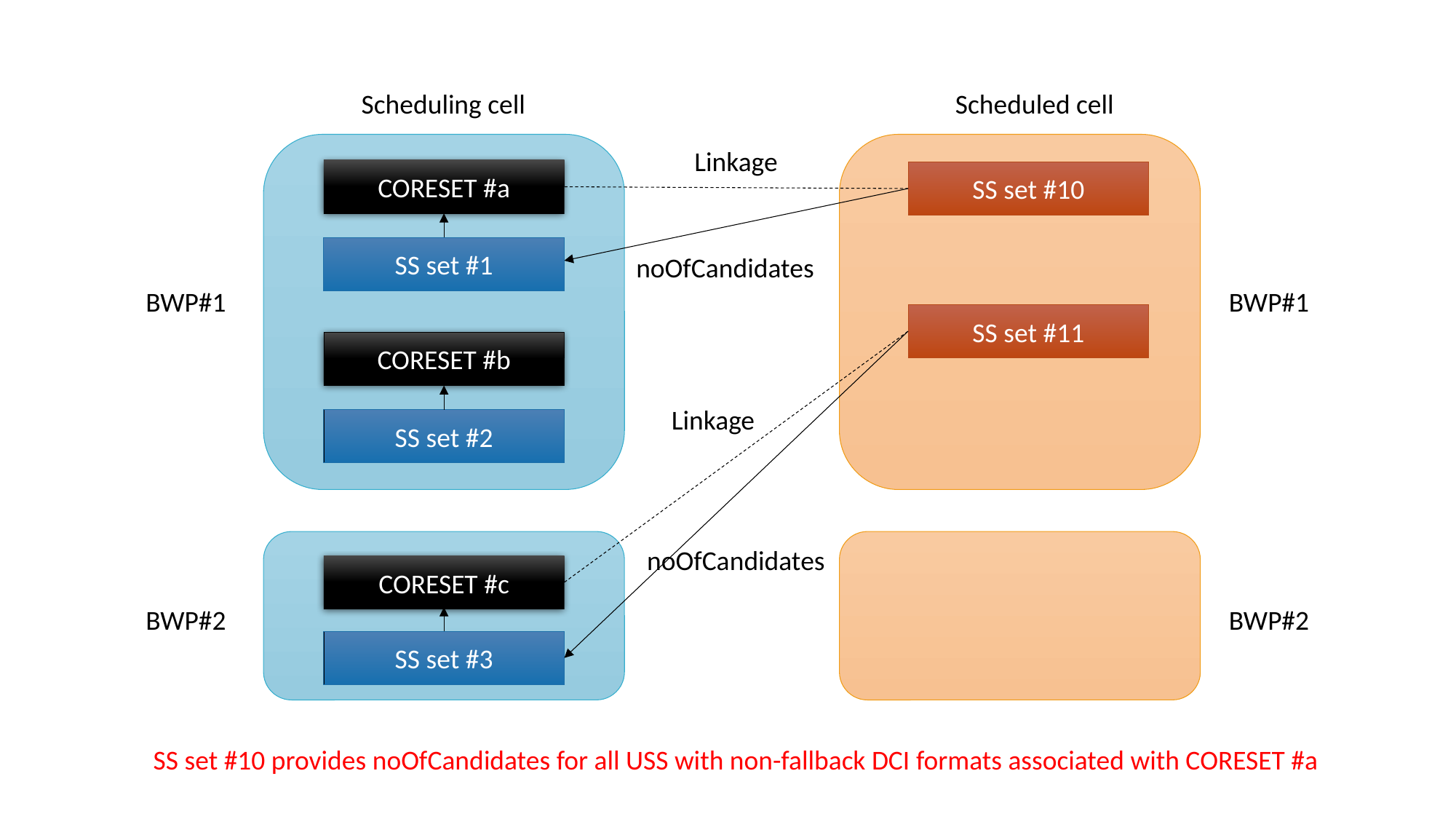

Scheduling cell
Scheduled cell

Linkage
CORESET #a
SS set #10
SS set #1
noOfCandidates
BWP#1
BWP#1
SS set #11
CORESET #b
Linkage
SS set #2

noOfCandidates
CORESET #c
BWP#2
BWP#2
SS set #3
SS set #10 provides noOfCandidates for all USS with non-fallback DCI formats associated with CORESET #a